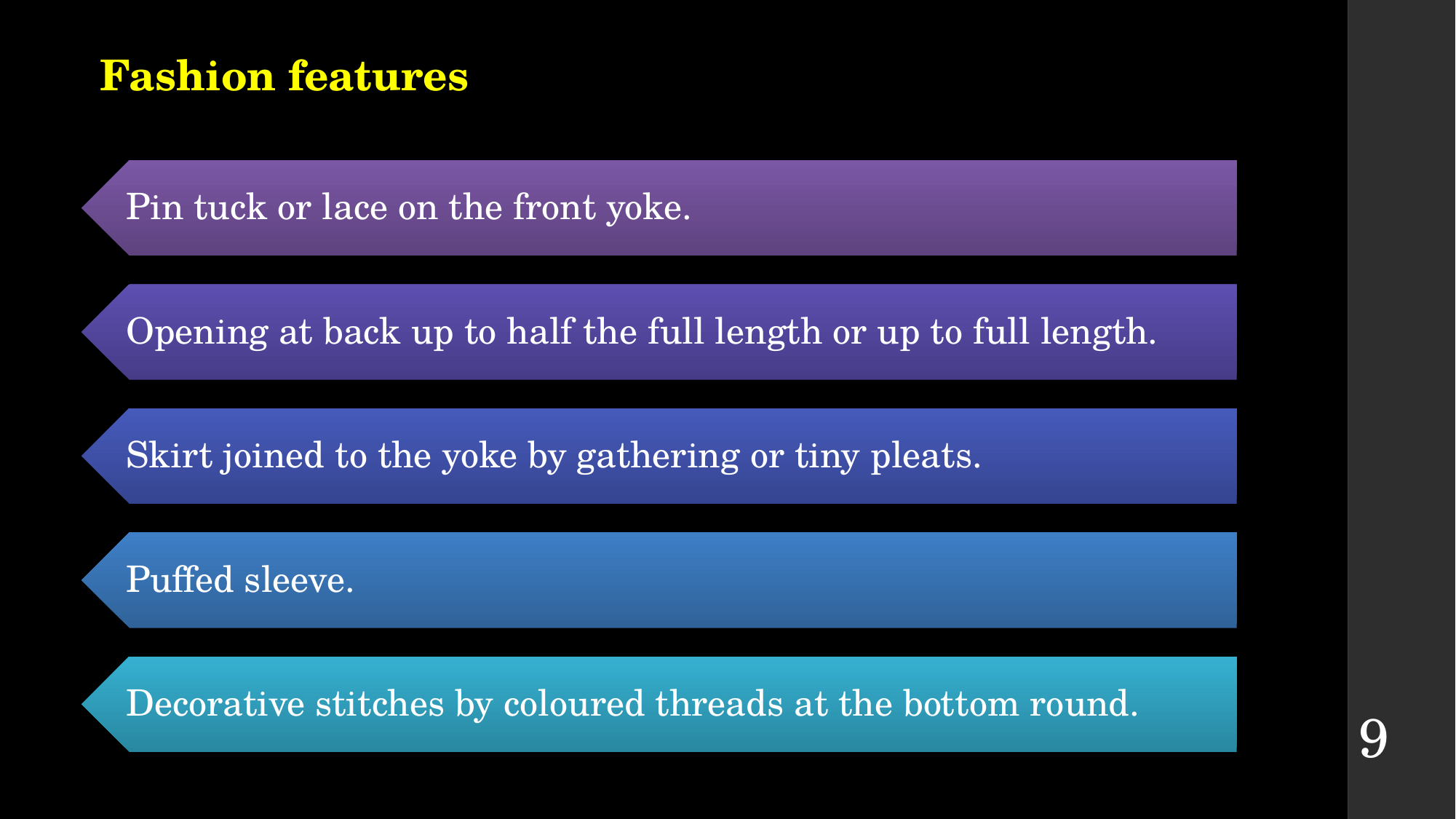

Fashion features
Pin tuck or lace on the front yoke.
Opening at back up to half the full length or up to full length.
Skirt joined to the yoke by gathering or tiny pleats.
Puffed sleeve.
Decorative stitches by coloured threads at the bottom round.
9